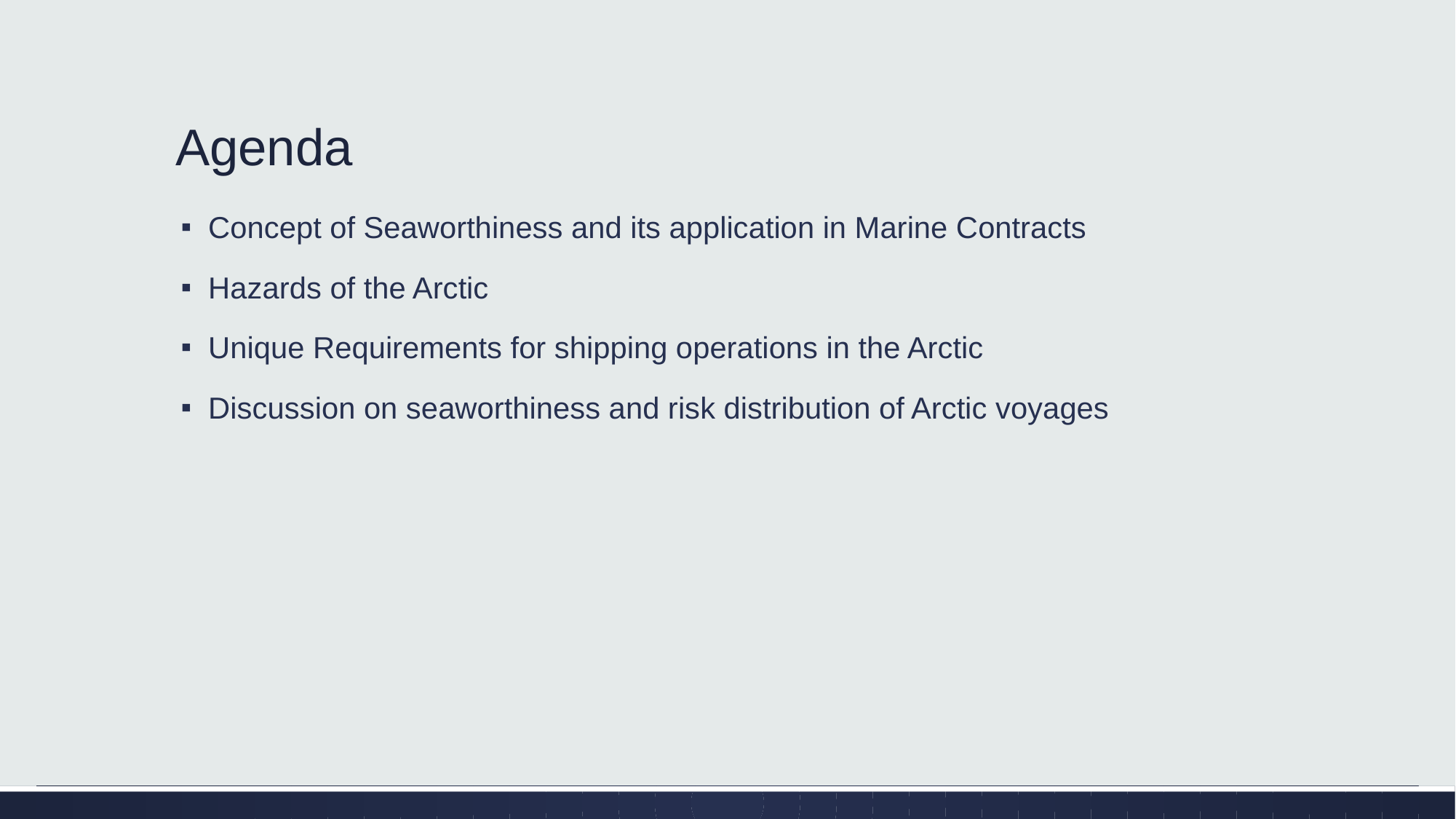

# Agenda
Concept of Seaworthiness and its application in Marine Contracts
Hazards of the Arctic
Unique Requirements for shipping operations in the Arctic
Discussion on seaworthiness and risk distribution of Arctic voyages